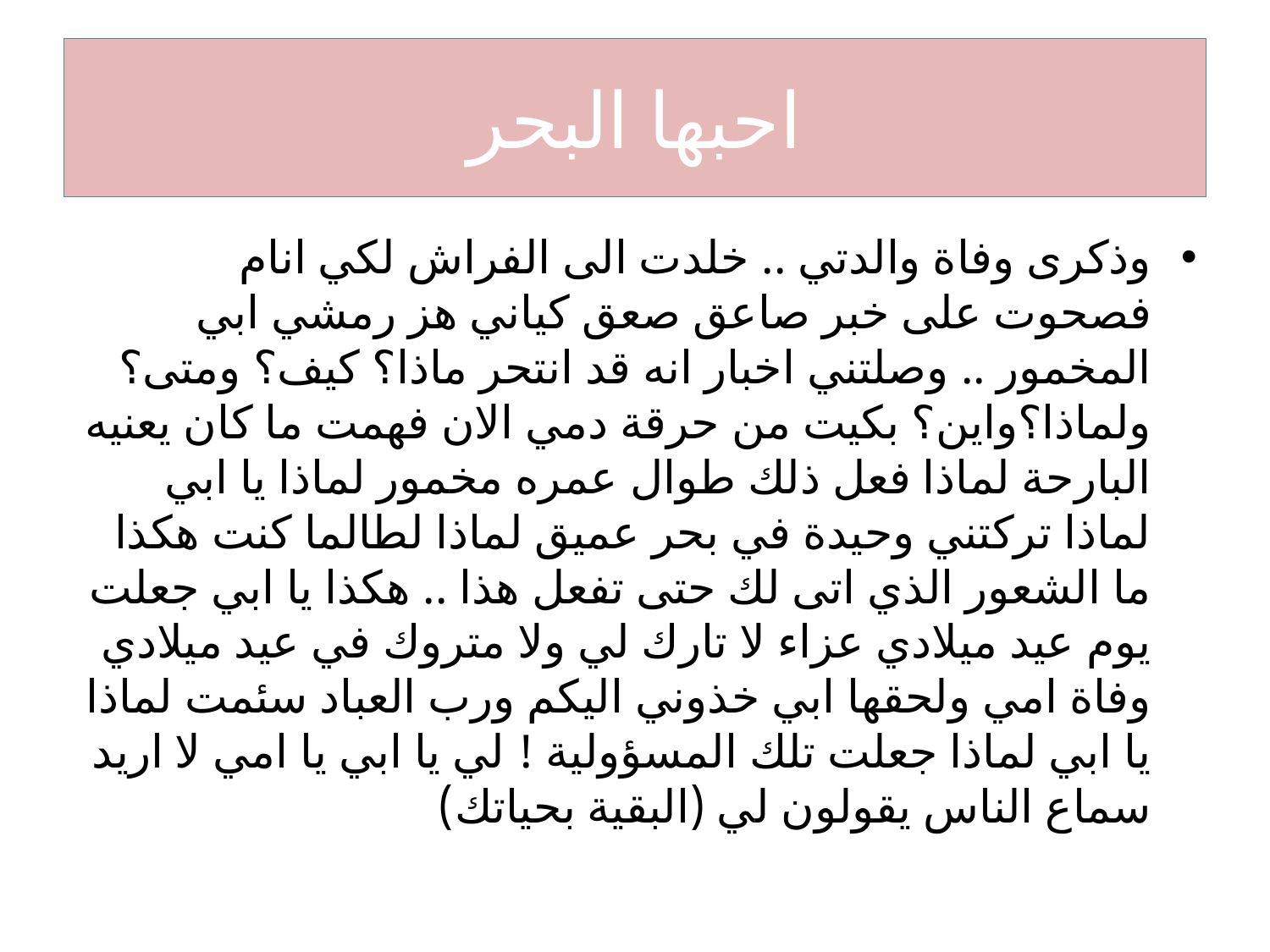

# احبها البحر
وذكرى وفاة والدتي .. خلدت الى الفراش لكي انام فصحوت على خبر صاعق صعق كياني هز رمشي ابي المخمور .. وصلتني اخبار انه قد انتحر ماذا؟ كيف؟ ومتى؟ ولماذا؟واين؟ بكيت من حرقة دمي الان فهمت ما كان يعنيه البارحة لماذا فعل ذلك طوال عمره مخمور لماذا يا ابي لماذا تركتني وحيدة في بحر عميق لماذا لطالما كنت هكذا ما الشعور الذي اتى لك حتى تفعل هذا .. هكذا يا ابي جعلت يوم عيد ميلادي عزاء لا تارك لي ولا متروك في عيد ميلادي وفاة امي ولحقها ابي خذوني اليكم ورب العباد سئمت لماذا يا ابي لماذا جعلت تلك المسؤولية ! لي يا ابي يا امي لا اريد سماع الناس يقولون لي (البقية بحياتك)